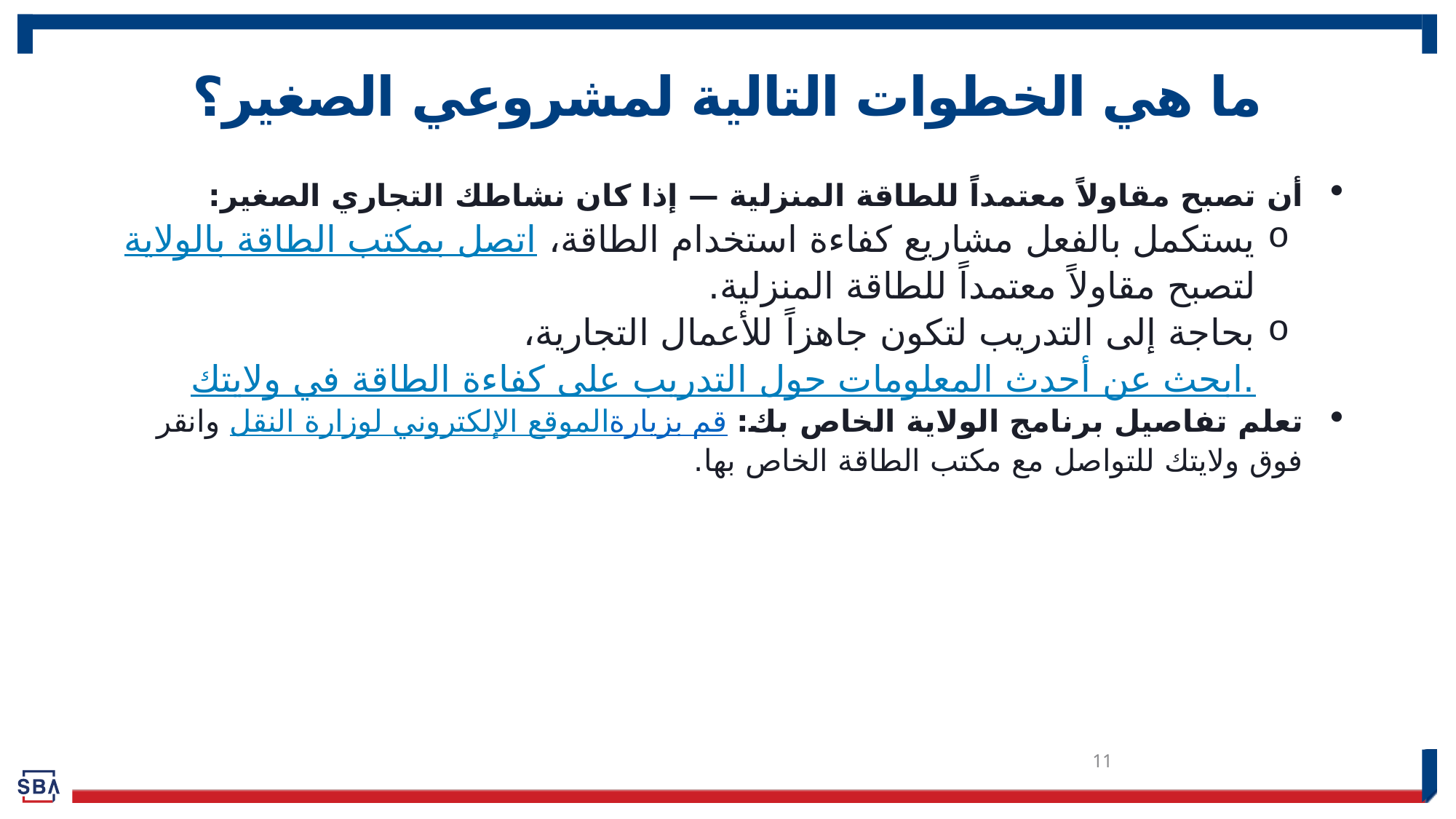

# ما هي الخطوات التالية لمشروعي الصغير؟
أن تصبح مقاولاً معتمداً للطاقة المنزلية — إذا كان نشاطك التجاري الصغير:
يستكمل بالفعل مشاريع كفاءة استخدام الطاقة، اتصل بمكتب الطاقة بالولاية لتصبح مقاولاً معتمداً للطاقة المنزلية.
بحاجة إلى التدريب لتكون جاهزاً للأعمال التجارية، ابحث عن أحدث المعلومات حول التدريب على كفاءة الطاقة في ولايتك.
تعلم تفاصيل برنامج الولاية الخاص بك: قم بزيارةالموقع الإلكتروني لوزارة النقل وانقر فوق ولايتك للتواصل مع مكتب الطاقة الخاص بها.

11